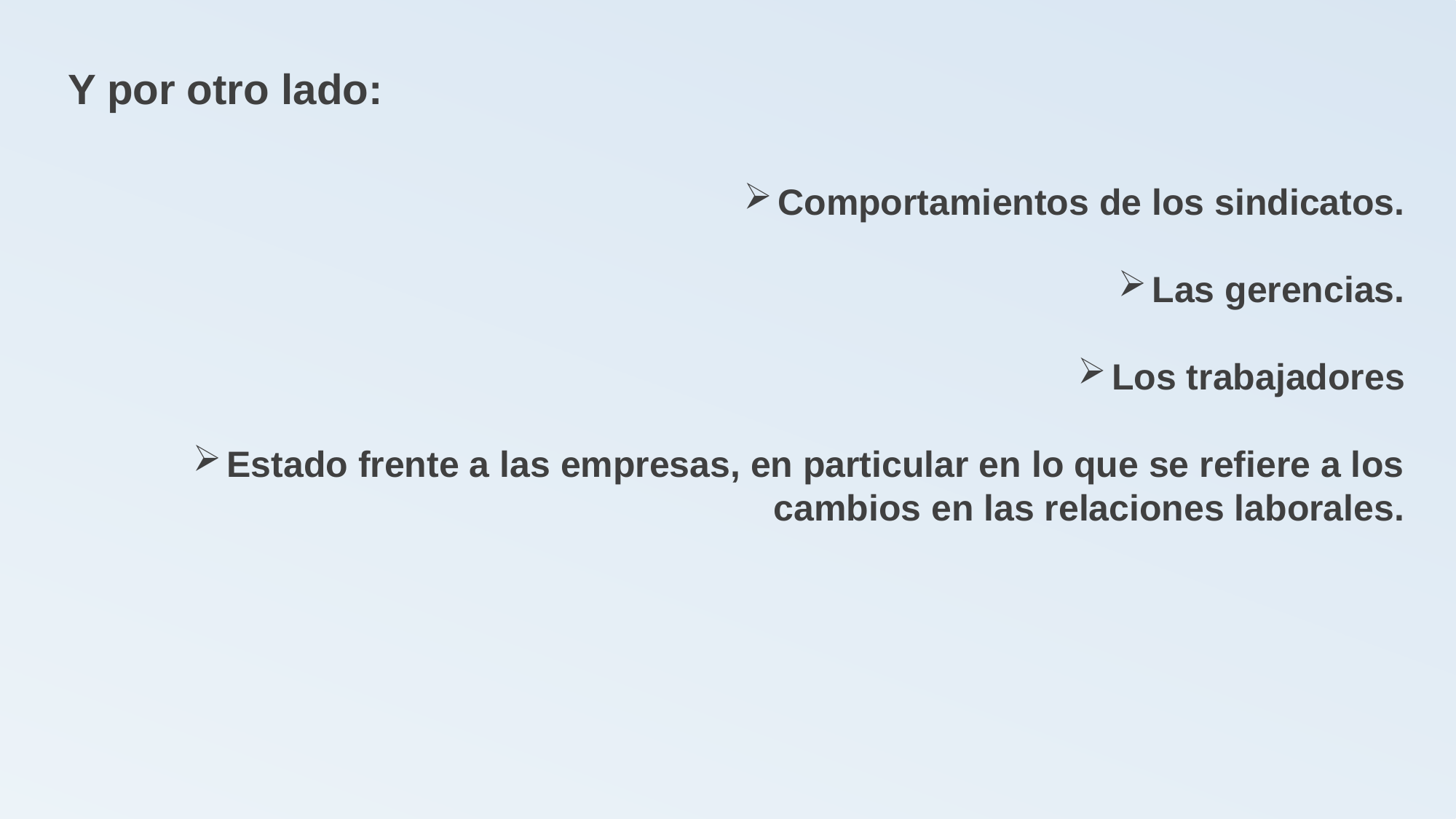

Y por otro lado:

Comportamientos de los sindicatos.

Las gerencias.

Los trabajadores

Estado frente a las empresas, en particular en lo que se refiere a los cambios en las relaciones laborales.